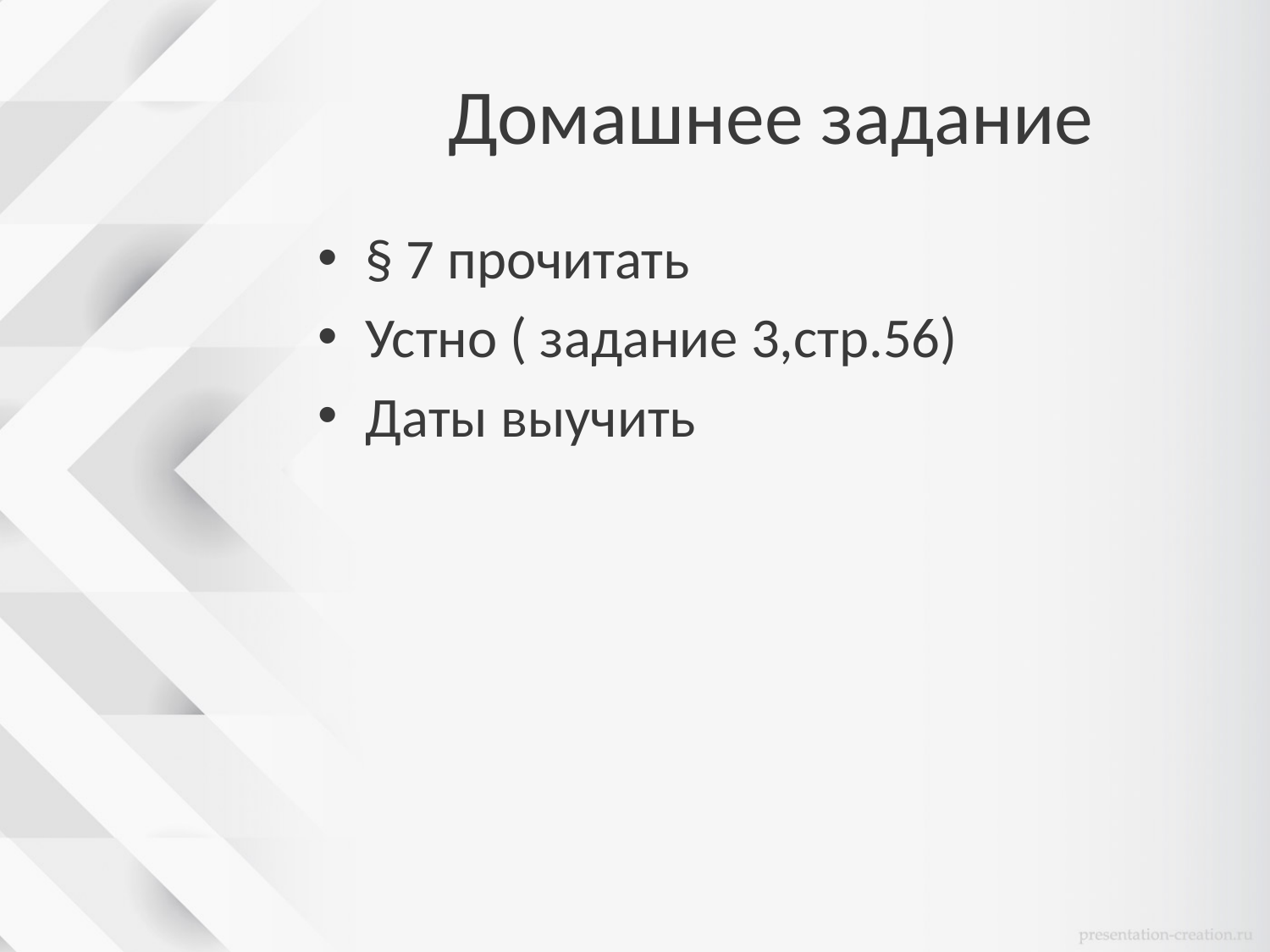

# Домашнее задание
§ 7 прочитать
Устно ( задание 3,стр.56)
Даты выучить